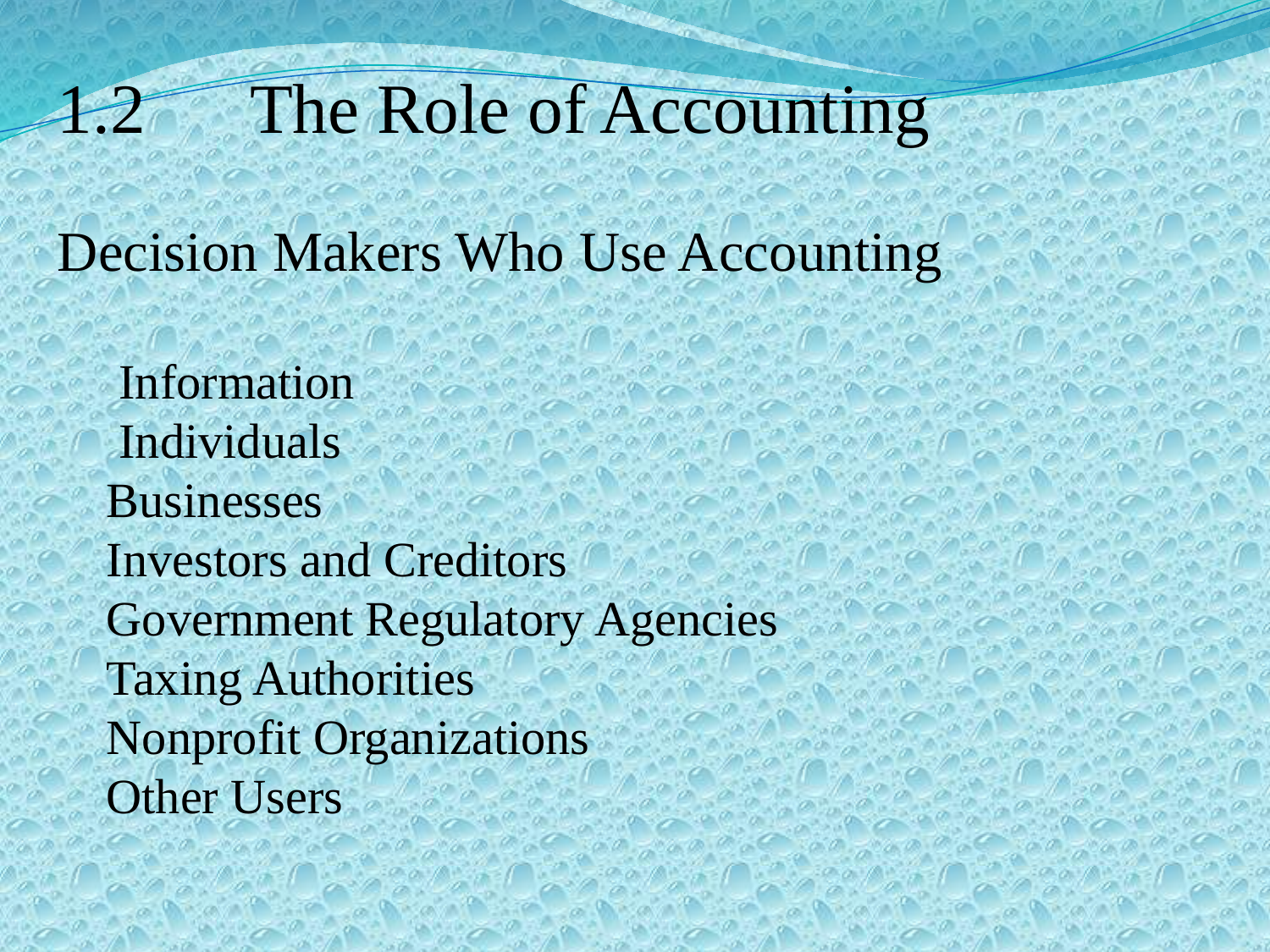

1.2　The Role of Accounting

Decision Makers Who Use Accounting

     Information
     Individuals
    Businesses
    Investors and Creditors
    Government Regulatory Agencies
    Taxing Authorities
    Nonprofit Organizations
    Other Users